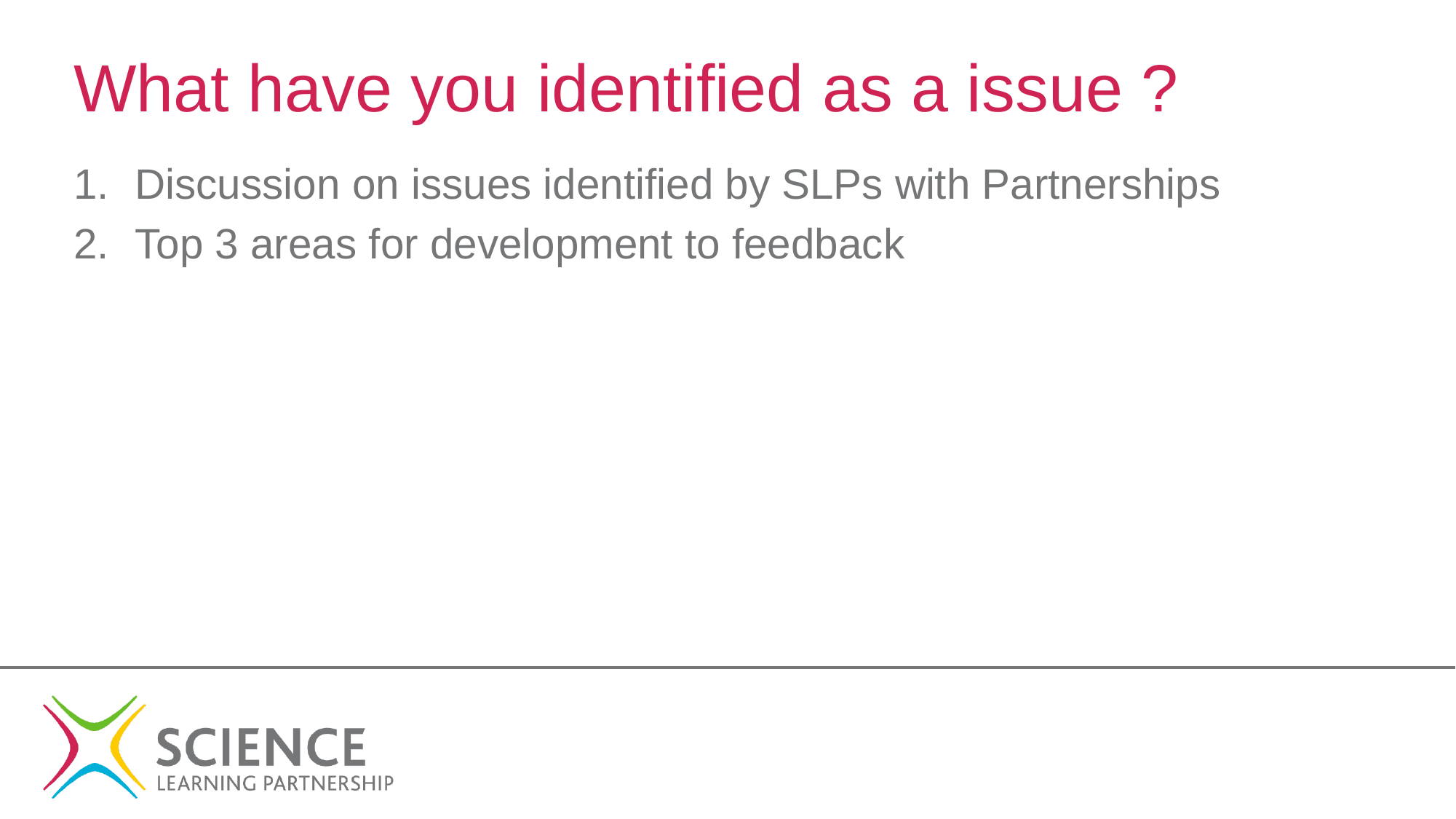

# What have you identified as a issue ?
Discussion on issues identified by SLPs with Partnerships
Top 3 areas for development to feedback